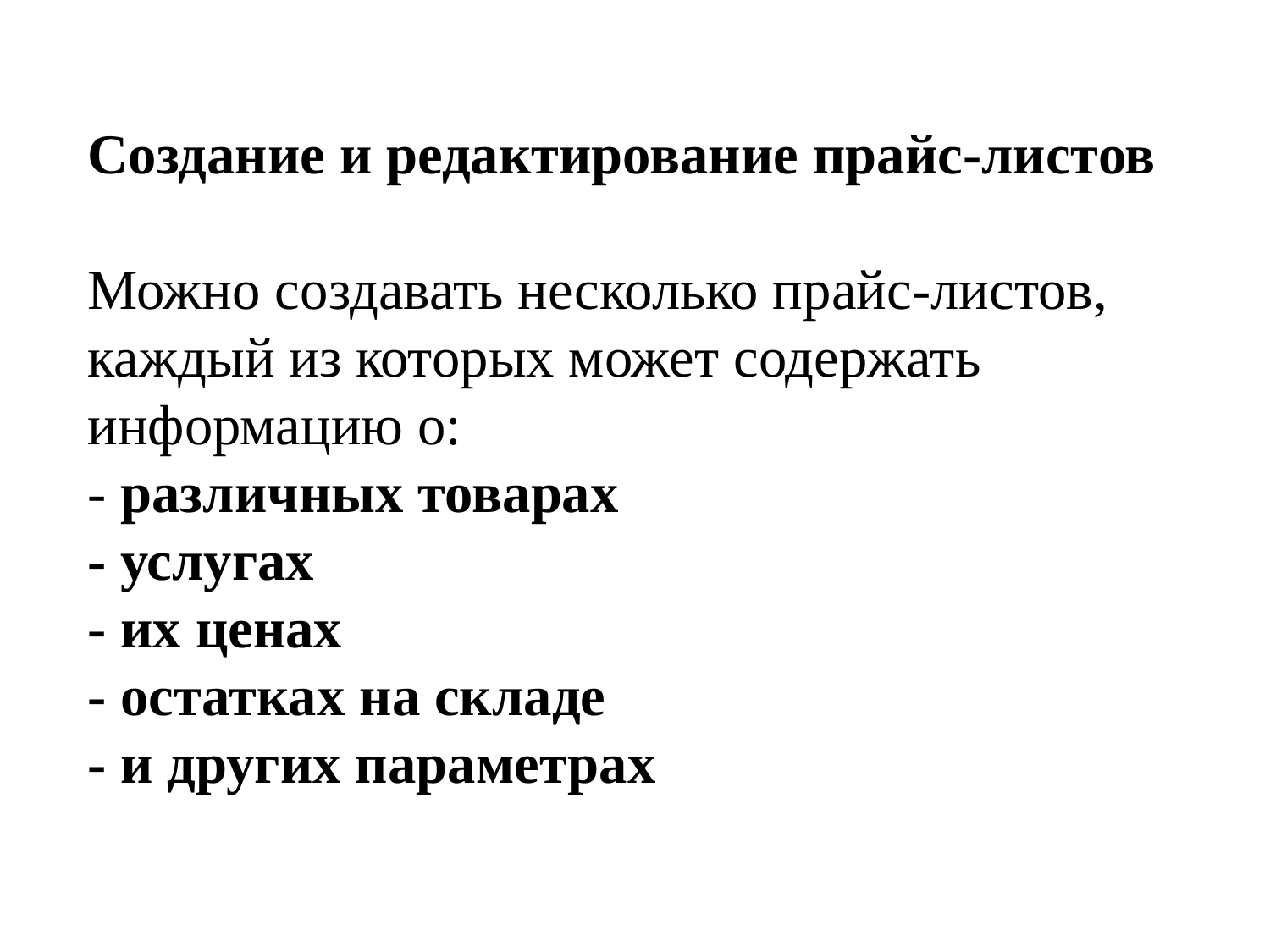

# Создание и редактирование прайс-листов Можно создавать несколько прайс-листов, каждый из которых может содержать информацию о: - различных товарах - услугах - их ценах - остатках на складе - и других параметрах